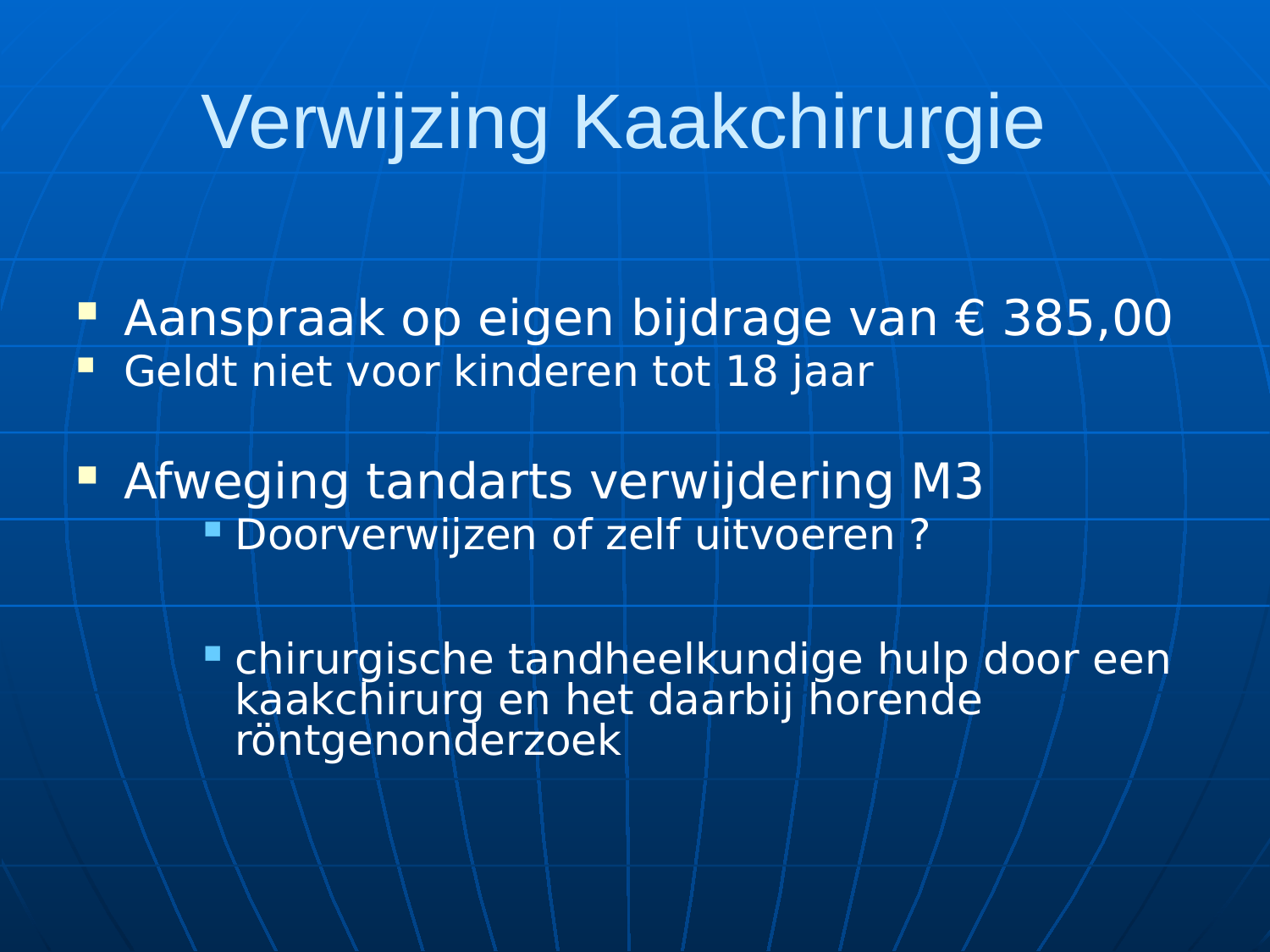

# Verwijzing Kaakchirurgie

Aanspraak op eigen bijdrage van € 385,00
Geldt niet voor kinderen tot 18 jaar

Afweging tandarts verwijdering M3
Doorverwijzen of zelf uitvoeren ?

chirurgische tandheelkundige hulp door een kaakchirurg en het daarbij horende röntgenonderzoek